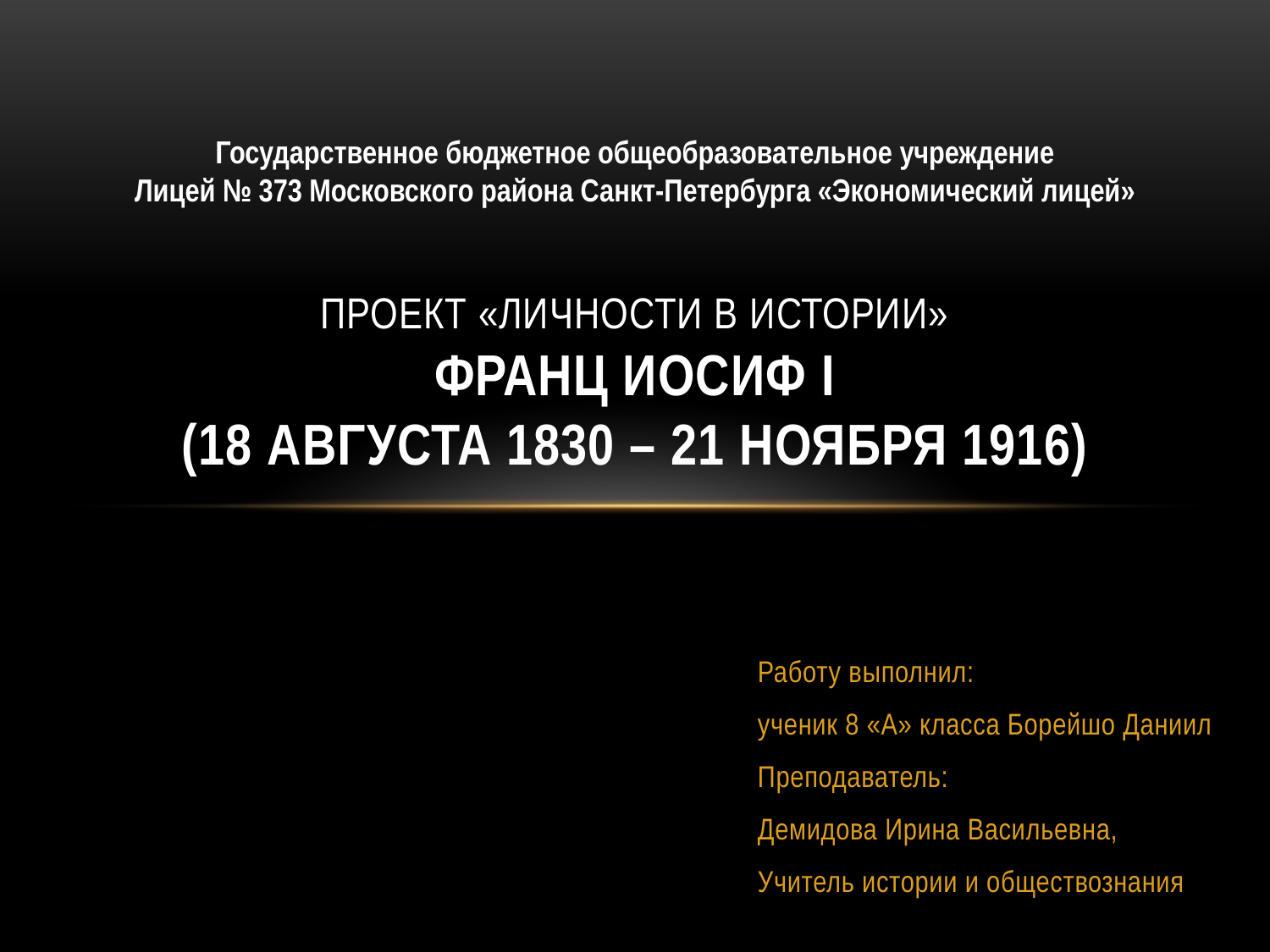

Государственное бюджетное общеобразовательное учреждение
Лицей № 373 Московского района Санкт-Петербурга «Экономический лицей»
# Проект «Личности в истории» Франц Иосиф I (18 августа 1830 – 21 ноября 1916)
Работу выполнил:
ученик 8 «А» класса Борейшо Даниил
Преподаватель:
Демидова Ирина Васильевна,
Учитель истории и обществознания